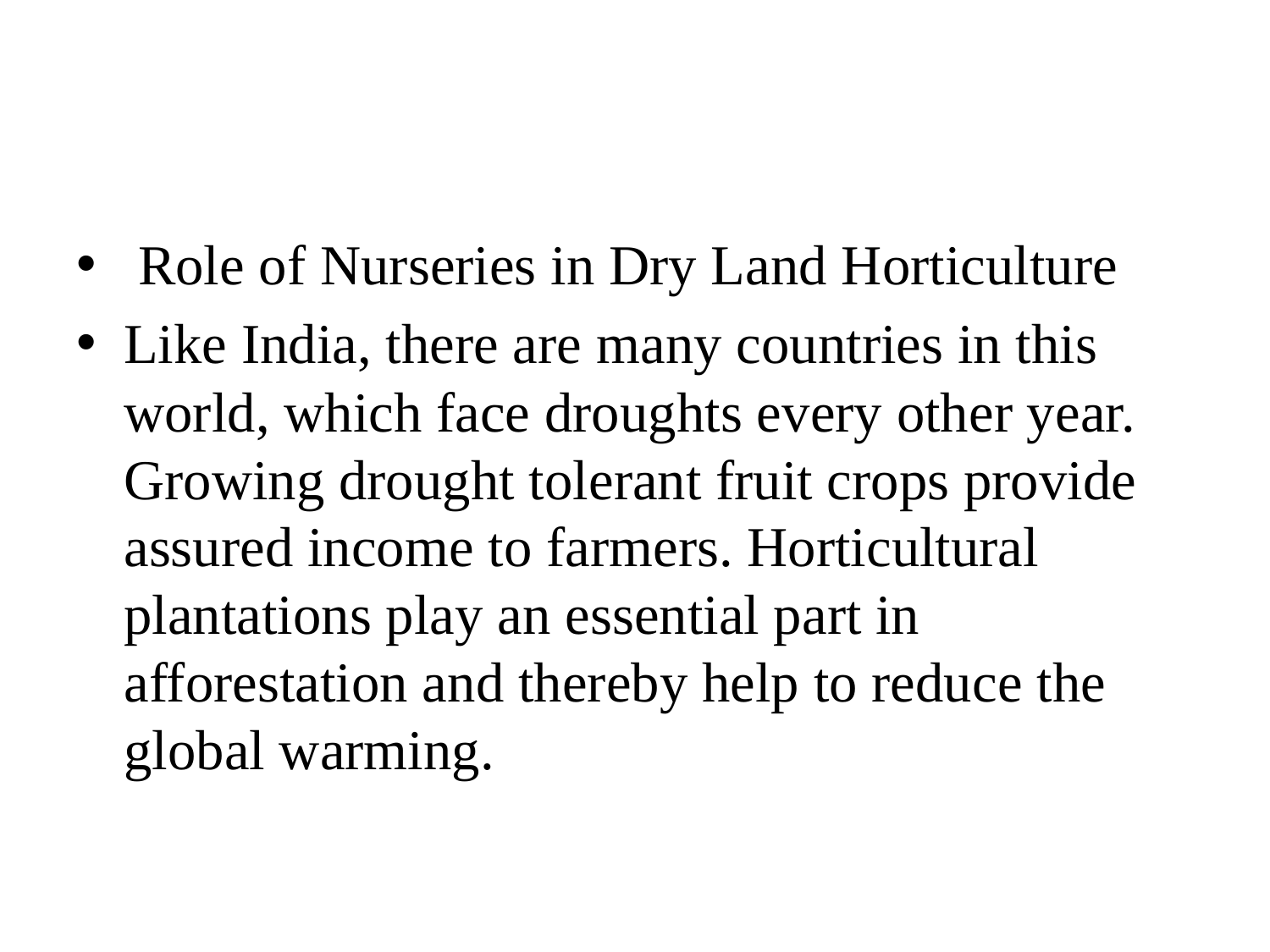

#
 Role of Nurseries in Dry Land Horticulture
Like India, there are many countries in this world, which face droughts every other year. Growing drought tolerant fruit crops provide assured income to farmers. Horticultural plantations play an essential part in afforestation and thereby help to reduce the global warming.